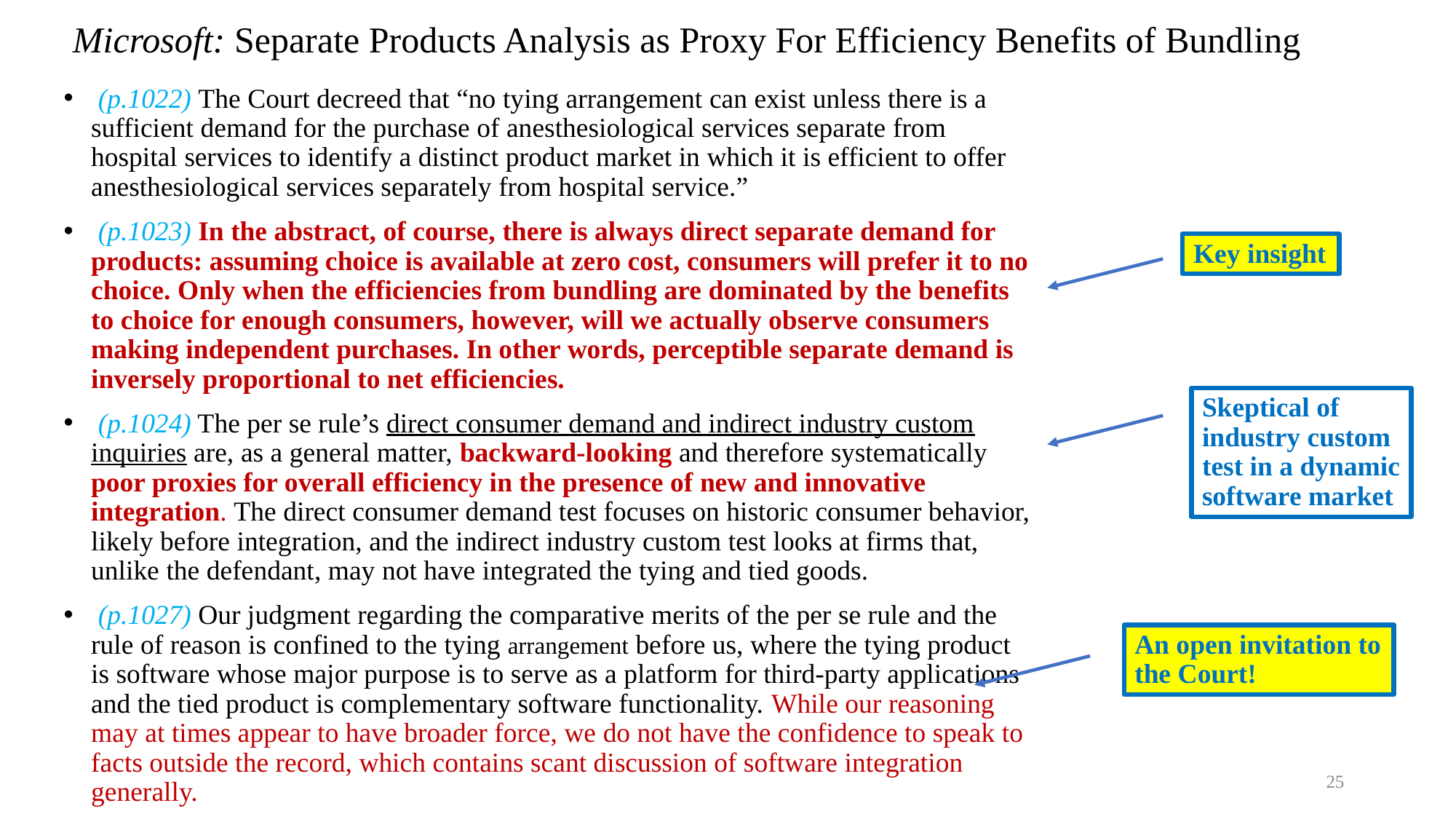

# Microsoft: Separate Products Analysis as Proxy For Efficiency Benefits of Bundling
 (p.1022) The Court decreed that “no tying arrangement can exist unless there is a sufficient demand for the purchase of anesthesiological services separate from hospital services to identify a distinct product market in which it is efficient to offer anesthesiological services separately from hospital service.”
 (p.1023) In the abstract, of course, there is always direct separate demand for products: assuming choice is available at zero cost, consumers will prefer it to no choice. Only when the efficiencies from bundling are dominated by the benefits to choice for enough consumers, however, will we actually observe consumers making independent purchases. In other words, perceptible separate demand is inversely proportional to net efficiencies.
 (p.1024) The per se rule’s direct consumer demand and indirect industry custom inquiries are, as a general matter, backward-looking and therefore systematically poor proxies for overall efficiency in the presence of new and innovative integration. The direct consumer demand test focuses on historic consumer behavior, likely before integration, and the indirect industry custom test looks at firms that, unlike the defendant, may not have integrated the tying and tied goods.
 (p.1027) Our judgment regarding the comparative merits of the per se rule and the rule of reason is confined to the tying arrangement before us, where the tying product is software whose major purpose is to serve as a platform for third-party applications and the tied product is complementary software functionality. While our reasoning may at times appear to have broader force, we do not have the confidence to speak to facts outside the record, which contains scant discussion of software integration generally.

Key insight
Skeptical of industry custom test in a dynamic software market
An open invitation to the Court!
25